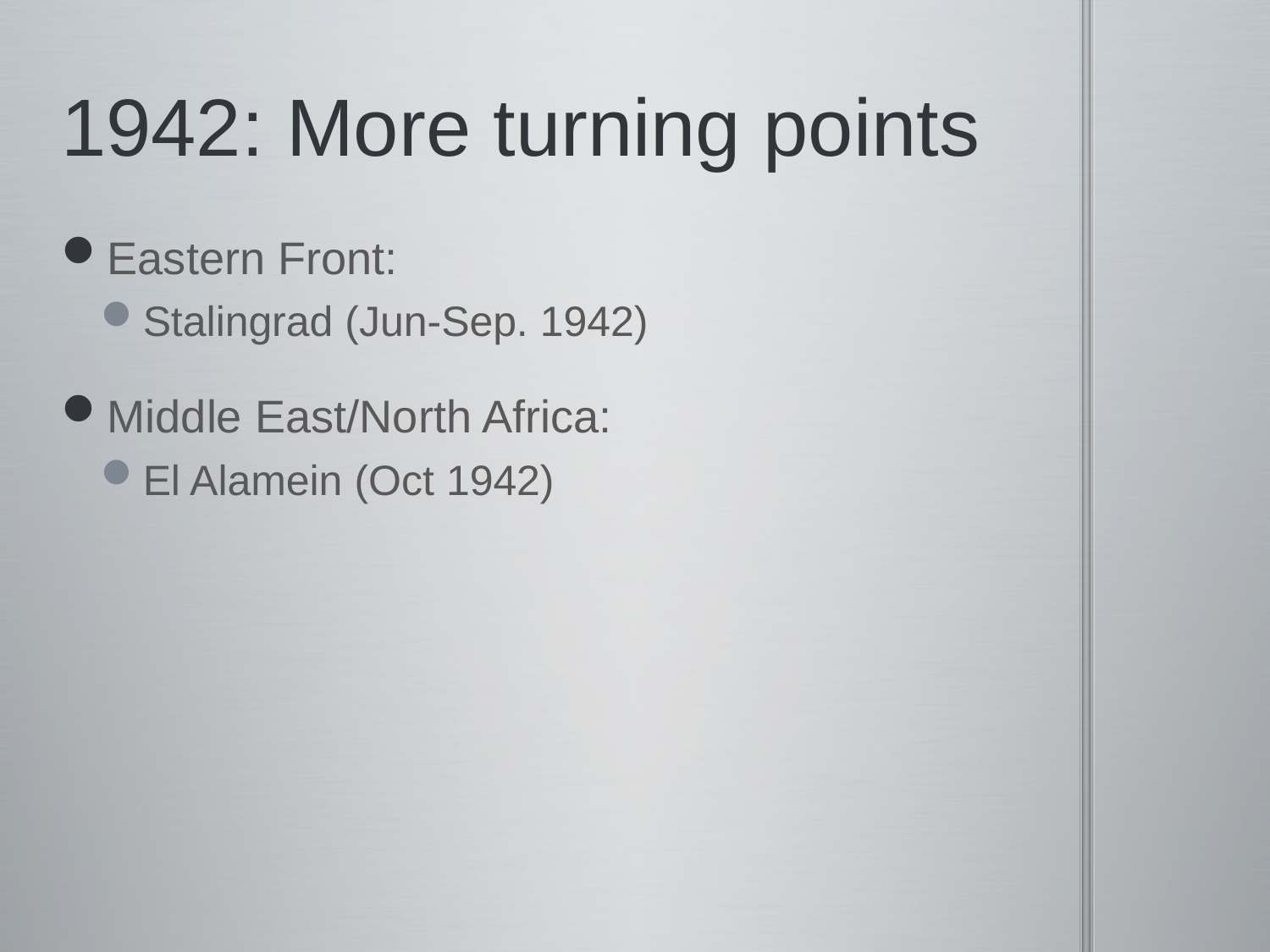

# 1942: More turning points
Eastern Front:
Stalingrad (Jun-Sep. 1942)
Middle East/North Africa:
El Alamein (Oct 1942)